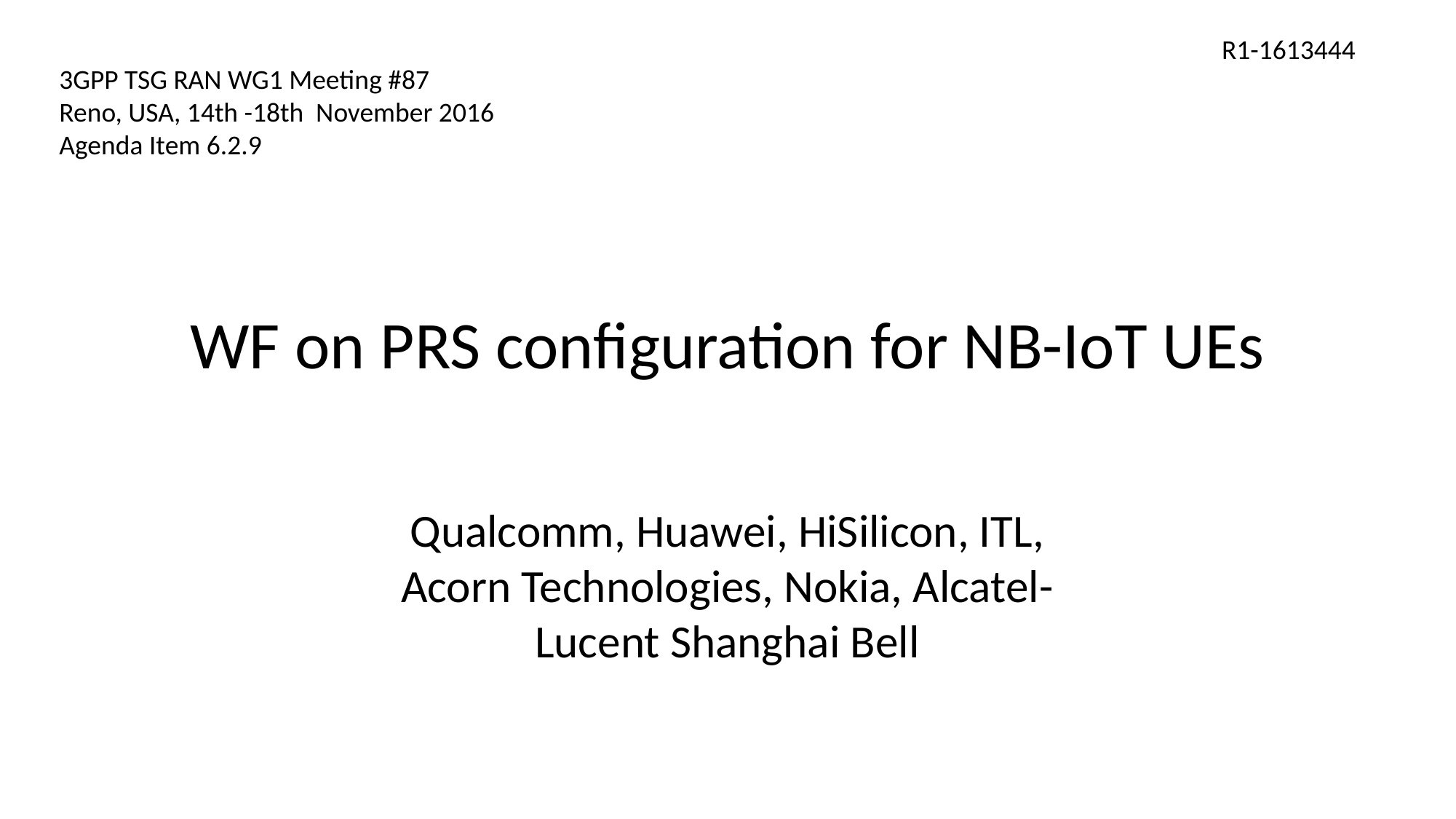

R1-1613444
3GPP TSG RAN WG1 Meeting #87
Reno, USA, 14th -18th  November 2016
Agenda Item 6.2.9
# WF on PRS configuration for NB-IoT UEs
Qualcomm, Huawei, HiSilicon, ITL, Acorn Technologies, Nokia, Alcatel-Lucent Shanghai Bell